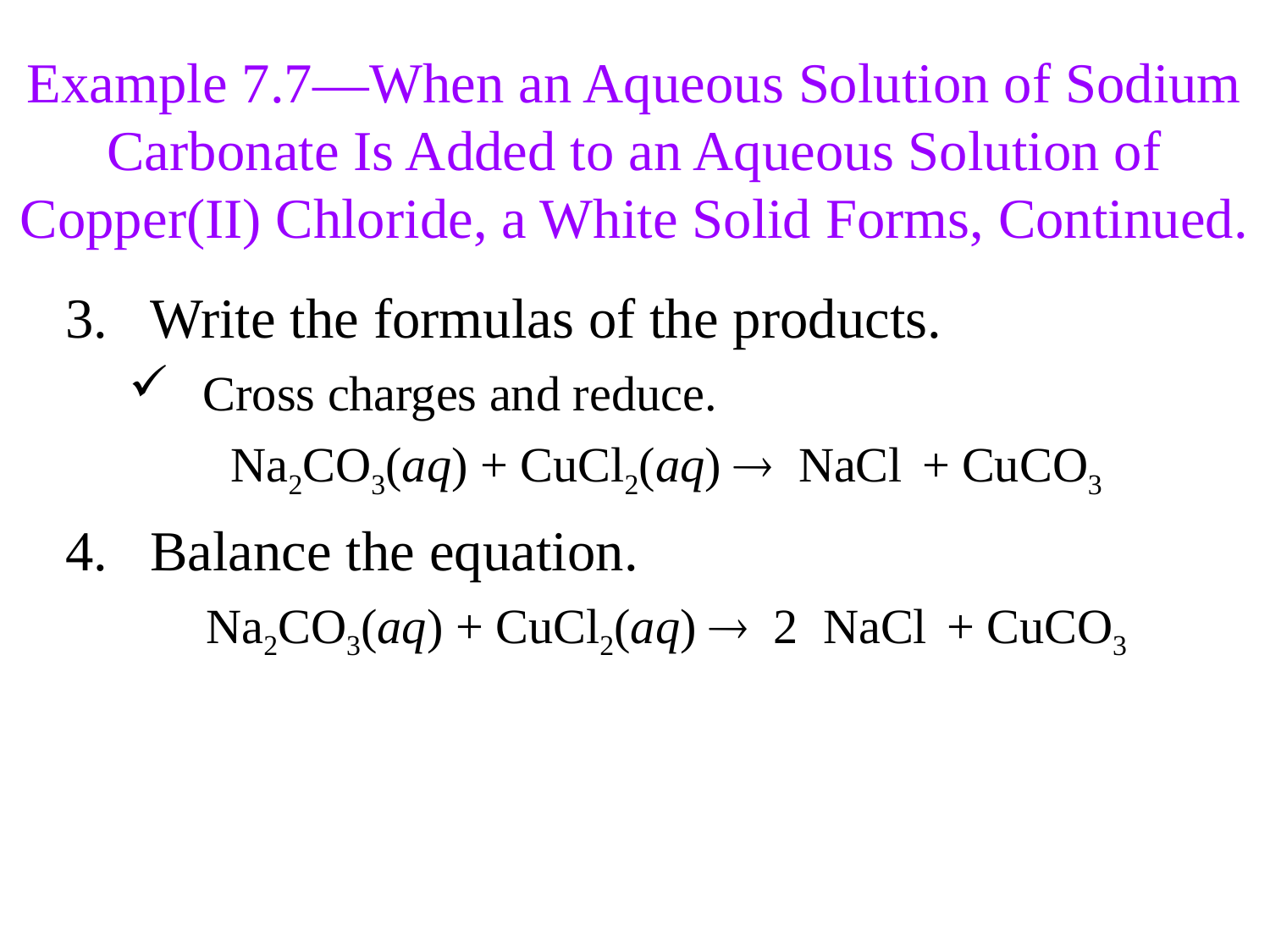

Example 7.7—When an Aqueous Solution of Sodium Carbonate Is Added to an Aqueous Solution of Copper(II) Chloride, a White Solid Forms, Continued.
Write the formulas of the products.
Cross charges and reduce.
Na2CO3(aq) + CuCl2(aq) → NaCl  + CuCO3
Balance the equation.
Na2CO3(aq) + CuCl2(aq) → 2 NaCl  + CuCO3